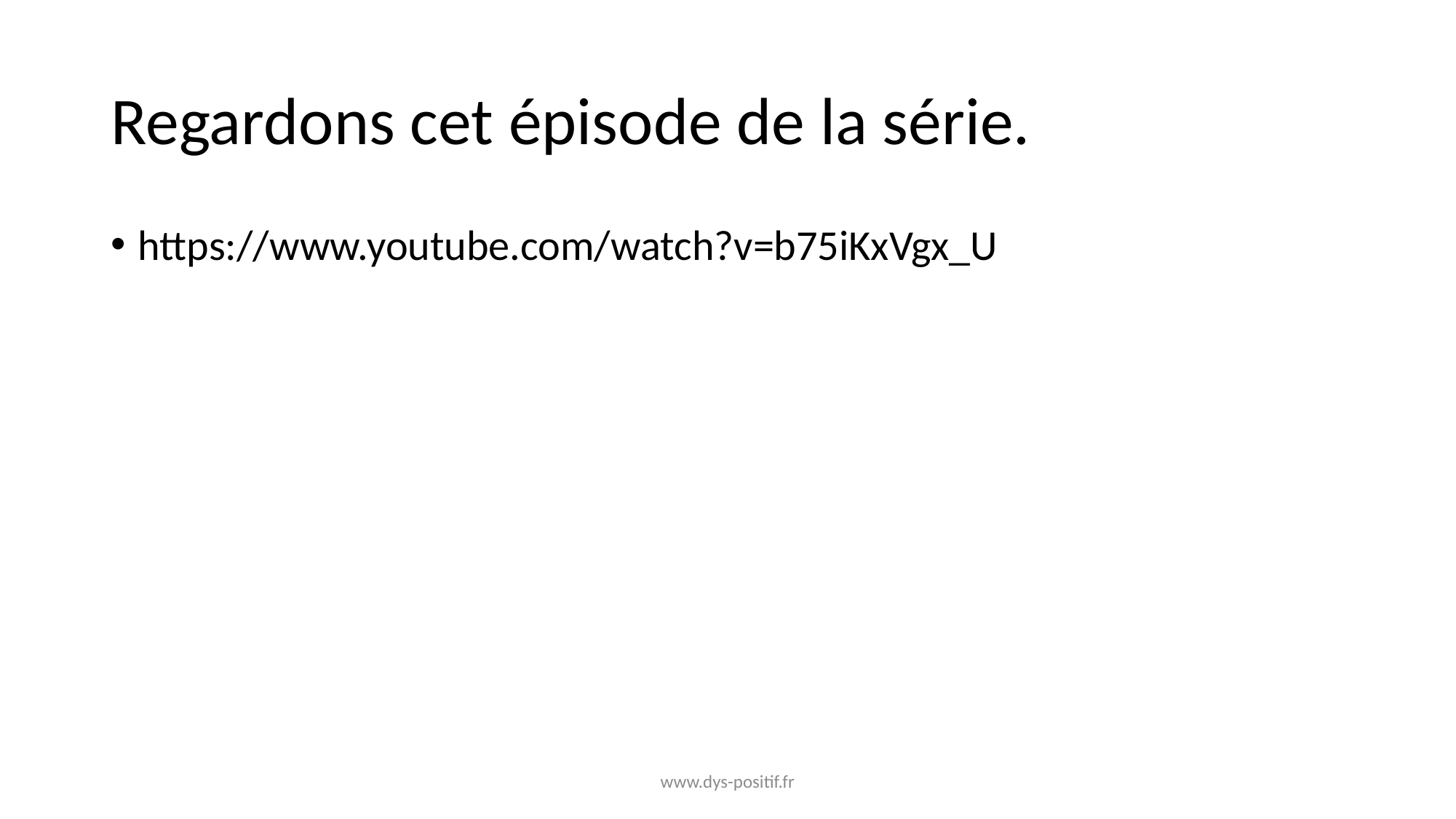

# Regardons cet épisode de la série.
https://www.youtube.com/watch?v=b75iKxVgx_U
www.dys-positif.fr